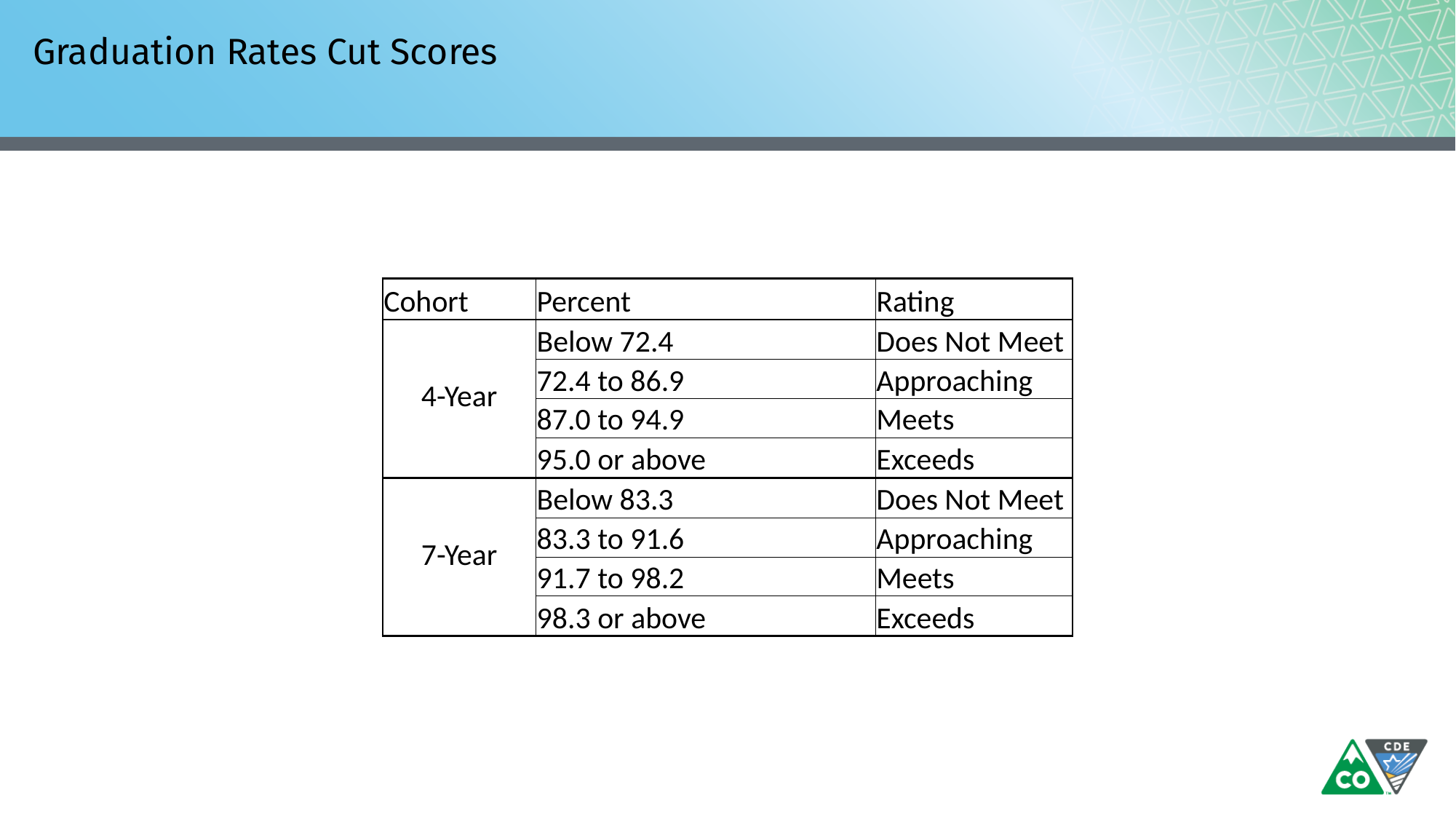

# Graduation Rates Cut Scores
| Cohort | Percent | Rating |
| --- | --- | --- |
| 4-Year | Below 72.4 | Does Not Meet |
|  | 72.4 to 86.9 | Approaching |
|  | 87.0 to 94.9 | Meets |
|  | 95.0 or above | Exceeds |
| 7-Year | Below 83.3 | Does Not Meet |
|  | 83.3 to 91.6 | Approaching |
|  | 91.7 to 98.2 | Meets |
|  | 98.3 or above | Exceeds |